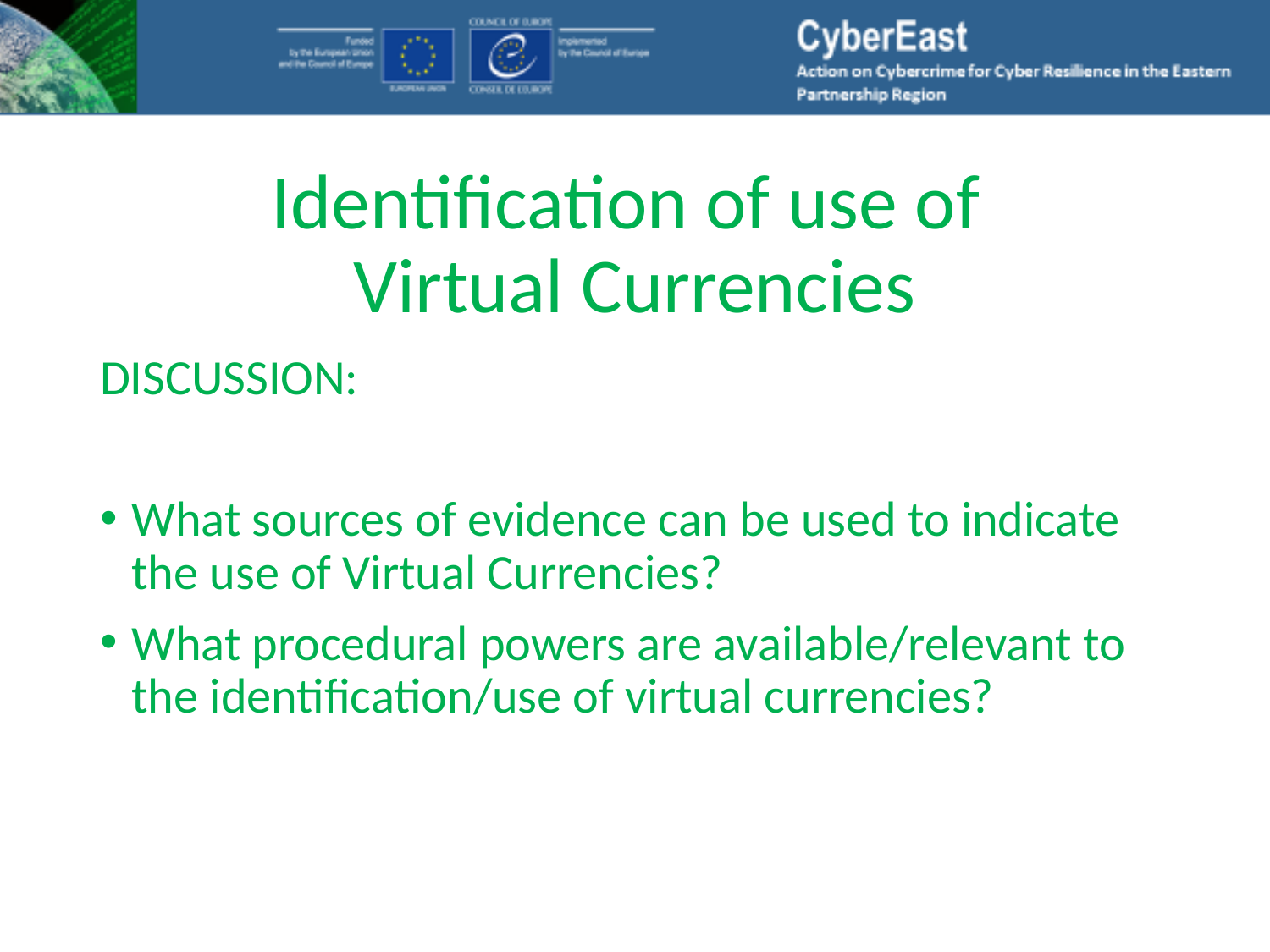

# Identification of use of Virtual Currencies
DISCUSSION:

What sources of evidence can be used to indicate the use of Virtual Currencies?
What procedural powers are available/relevant to the identification/use of virtual currencies?